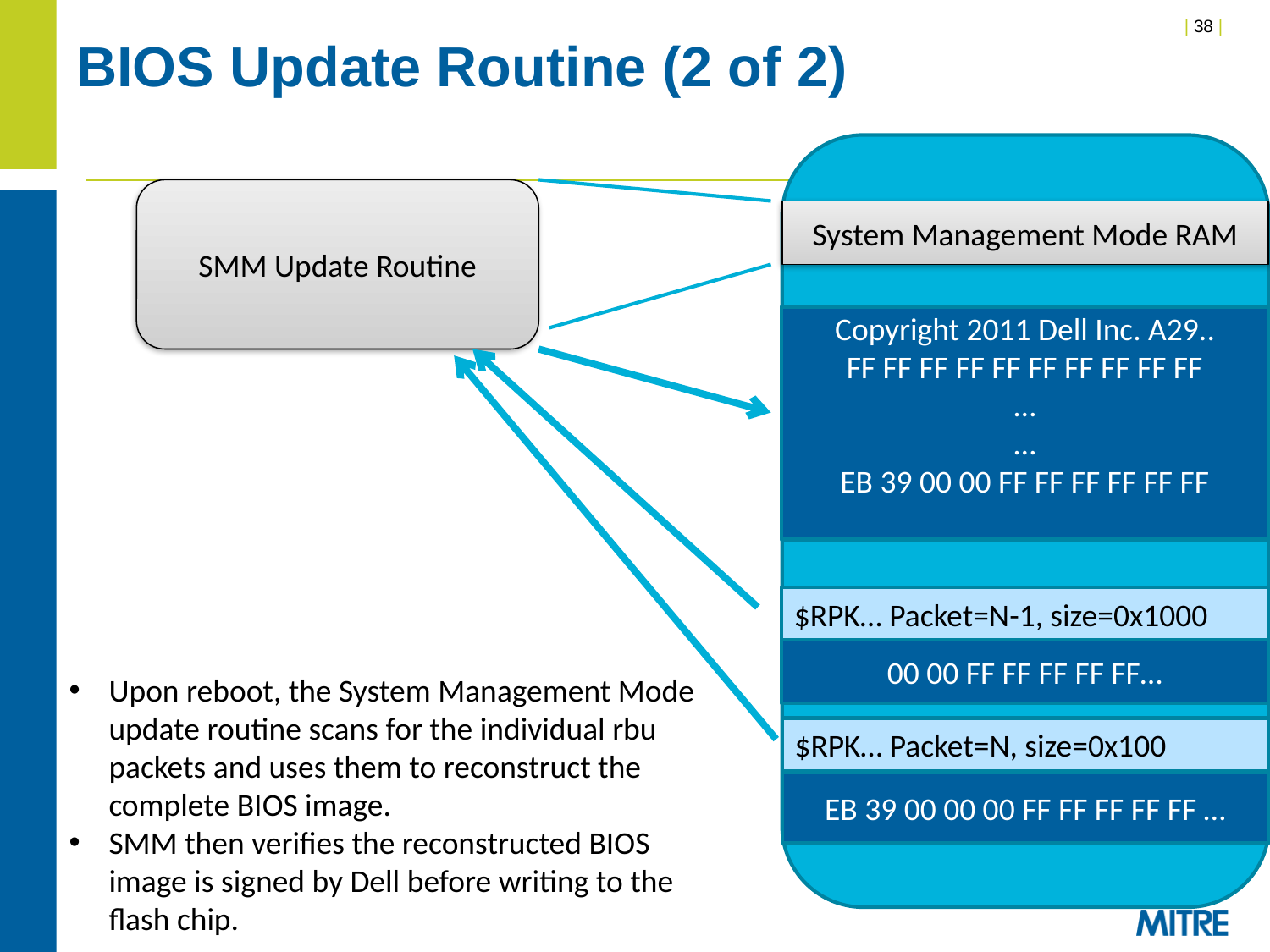

# BIOS Update Routine (2 of 2)

SMM Update Routine
System Management Mode RAM
Copyright 2011 Dell Inc. A29..
FF FF FF FF FF FF FF FF FF FF
…
…
EB 39 00 00 FF FF FF FF FF FF

$RPK… Packet=N-1, size=0x1000
00 00 FF FF FF FF FF…
Upon reboot, the System Management Mode update routine scans for the individual rbu packets and uses them to reconstruct the complete BIOS image.
SMM then verifies the reconstructed BIOS image is signed by Dell before writing to the flash chip.

$RPK… Packet=N, size=0x100
EB 39 00 00 00 FF FF FF FF FF …